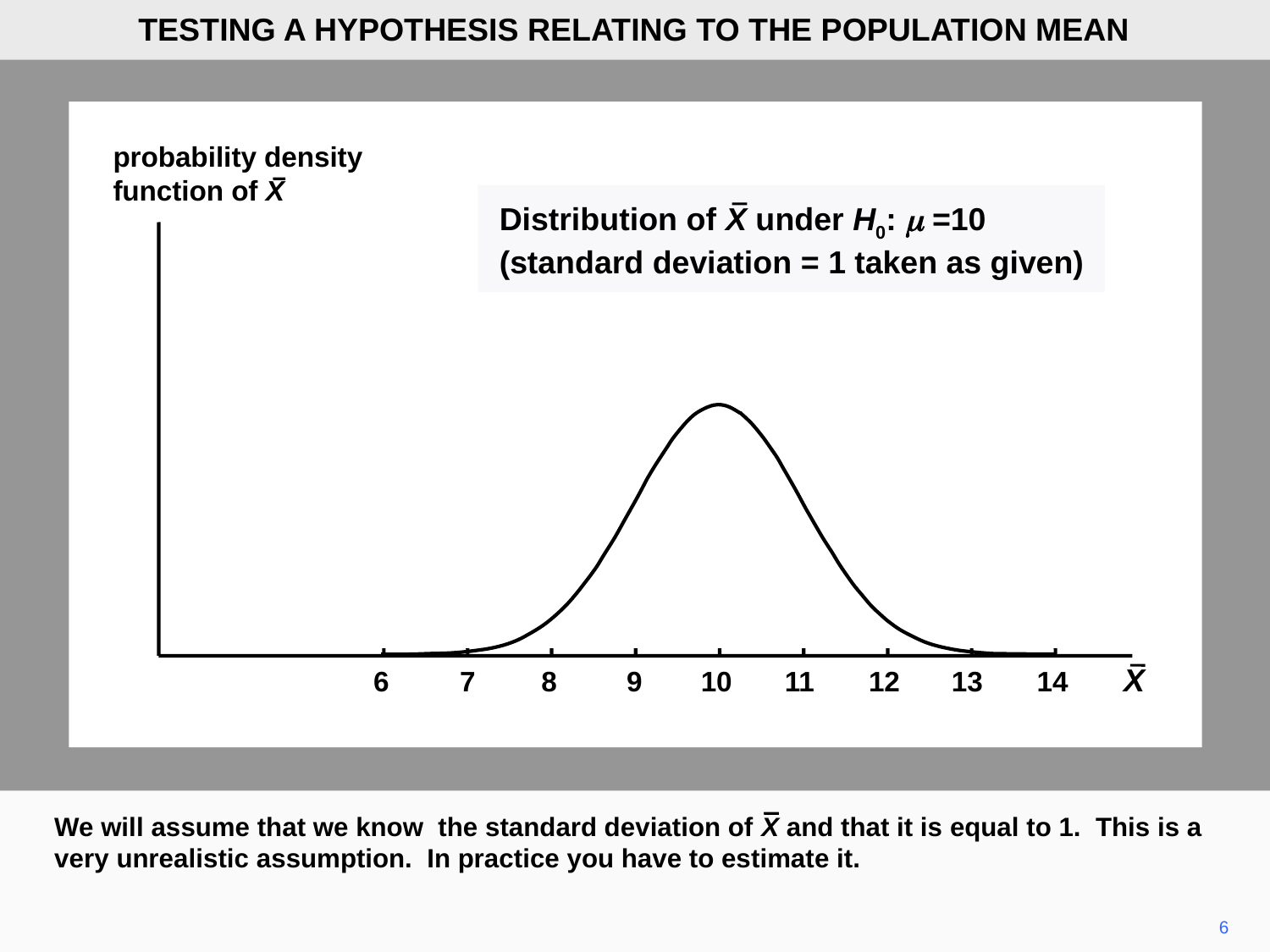

TESTING A HYPOTHESIS RELATING TO THE POPULATION MEAN

probability density
function of X

Distribution of X under H0: μ =10
(standard deviation = 1 taken as given)

X

6
7
8
9
10
11
12
13
14

We will assume that we know  the standard deviation of X and that it is equal to 1.  This is a very unrealistic assumption.  In practice you have to estimate it.

6